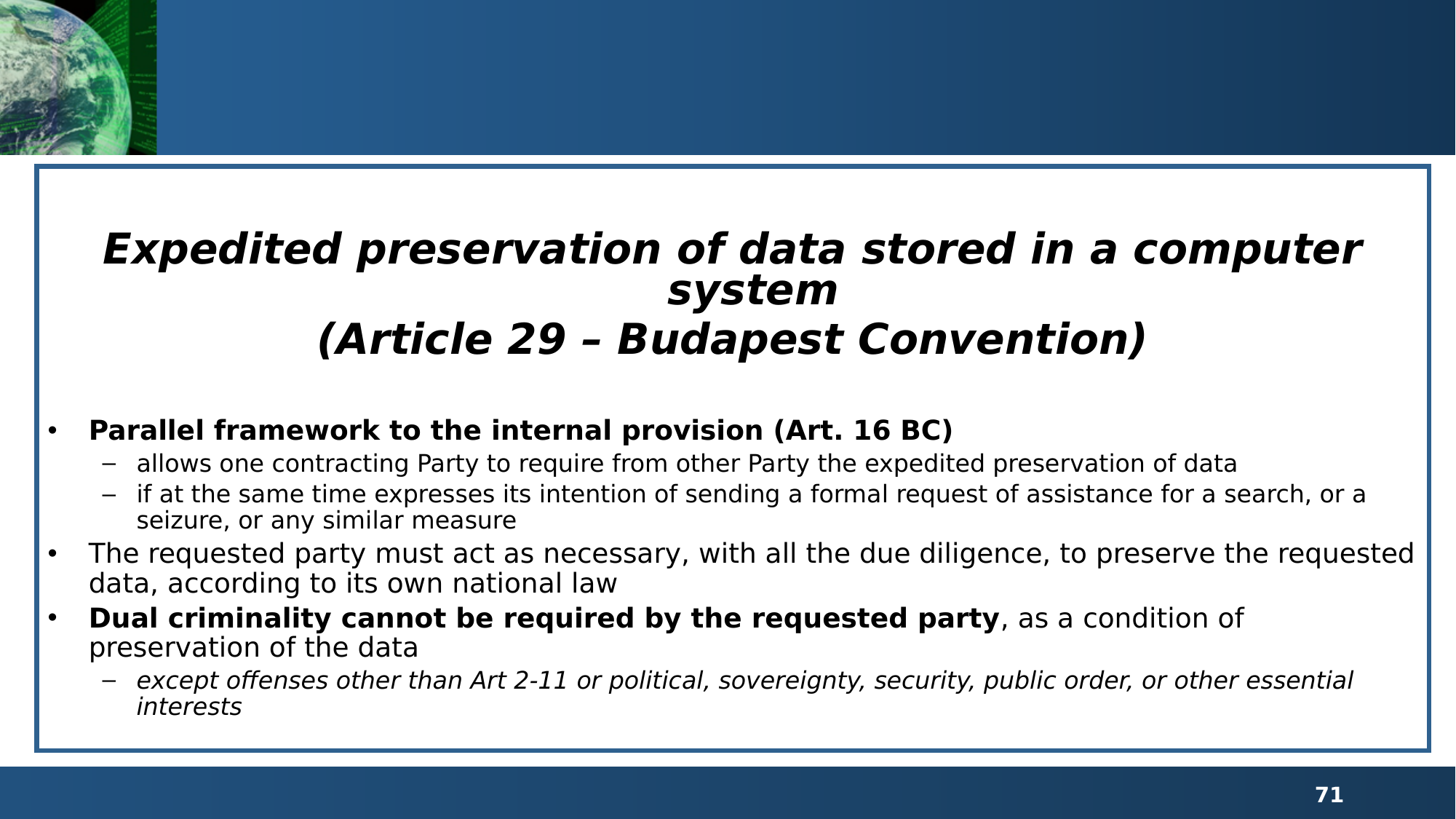

Expedited preservation of data stored in a computer system
(Article 29 – Budapest Convention)

Parallel framework to the internal provision (Art. 16 BC)
allows one contracting Party to require from other Party the expedited preservation of data
if at the same time expresses its intention of sending a formal request of assistance for a search, or a seizure, or any similar measure
The requested party must act as necessary, with all the due diligence, to preserve the requested data, according to its own national law
Dual criminality cannot be required by the requested party, as a condition of preservation of the data
except offenses other than Art 2-11 or political, sovereignty, security, public order, or other essential interests
71